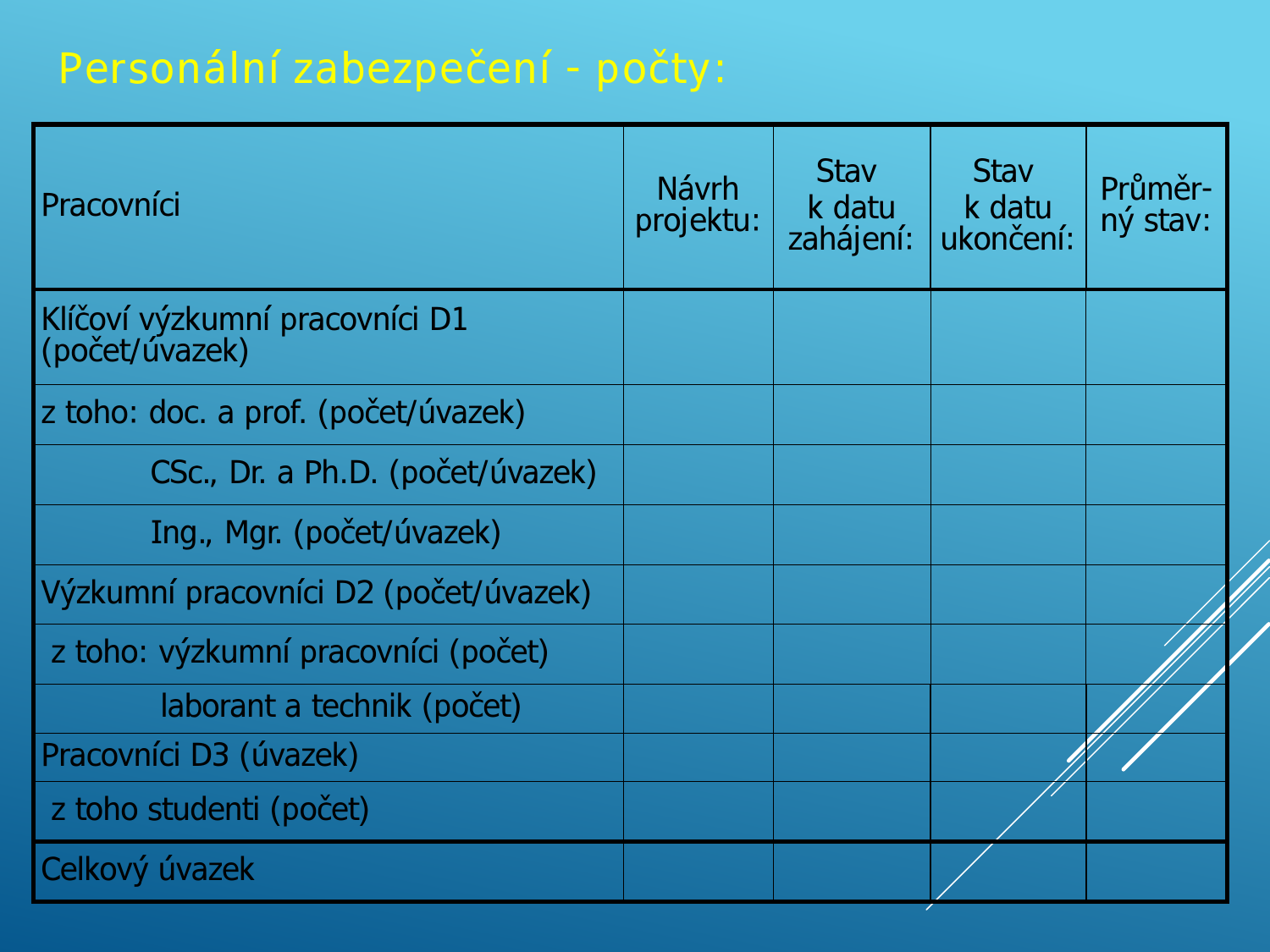

Personální zabezpečení - počty:
| Pracovníci | Návrh projektu: | Stav k datu zahájení: | Stav k datu ukončení: | Průměr-ný stav: |
| --- | --- | --- | --- | --- |
| Klíčoví výzkumní pracovníci D1 (počet/úvazek) |  |  |  |  |
| z toho: doc. a prof. (počet/úvazek) |  |  |  |  |
| CSc., Dr. a Ph.D. (počet/úvazek) |  |  |  |  |
| Ing., Mgr. (počet/úvazek) |  |  |  |  |
| Výzkumní pracovníci D2 (počet/úvazek) |  |  |  |  |
| z toho: výzkumní pracovníci (počet) |  |  |  |  |
| laborant a technik (počet) |  |  |  |  |
| Pracovníci D3 (úvazek) |  |  |  |  |
| z toho studenti (počet) |  |  |  |  |
| Celkový úvazek |  |  |  |  |